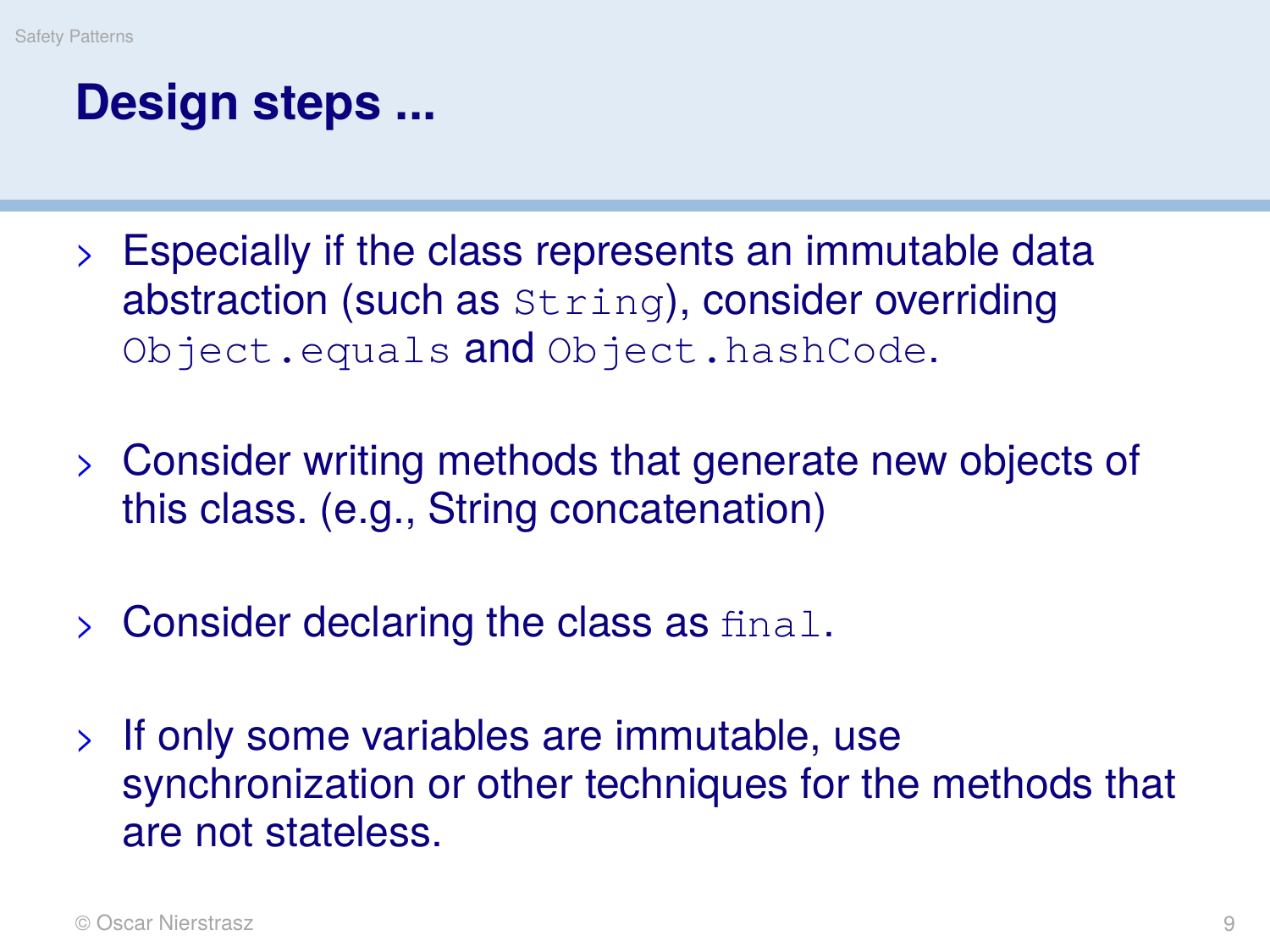

Safety Patterns
# Design steps ...
Especially if the class represents an immutable data abstraction (such as String), consider overriding Object.equals and Object.hashCode.

Consider writing methods that generate new objects of this class. (e.g., String concatenation)

Consider declaring the class as final.

If only some variables are immutable, use synchronization or other techniques for the methods that are not stateless.
© Oscar Nierstrasz
9